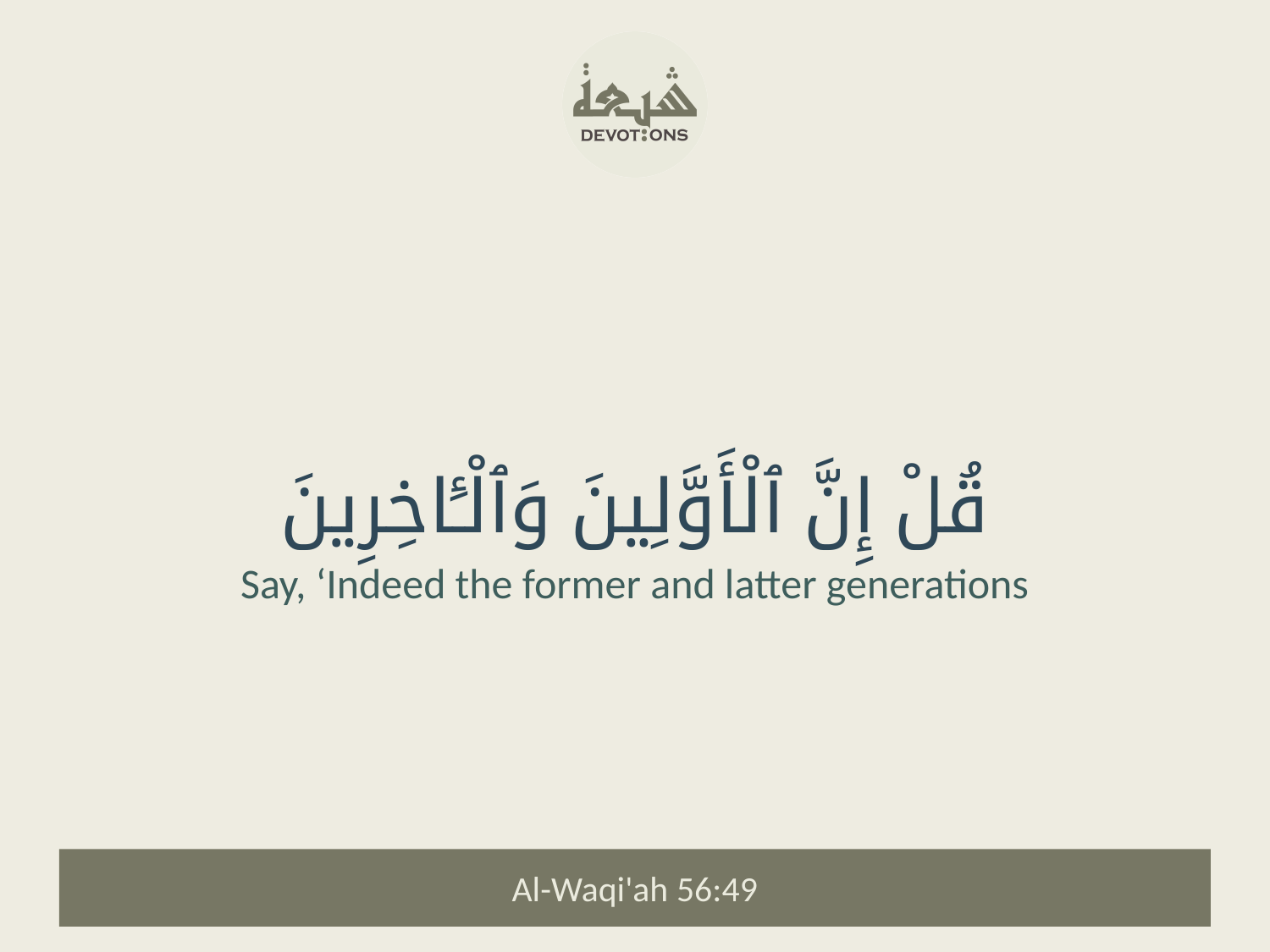

قُلْ إِنَّ ٱلْأَوَّلِينَ وَٱلْـَٔاخِرِينَ
Say, ‘Indeed the former and latter generations
Al-Waqi'ah 56:49